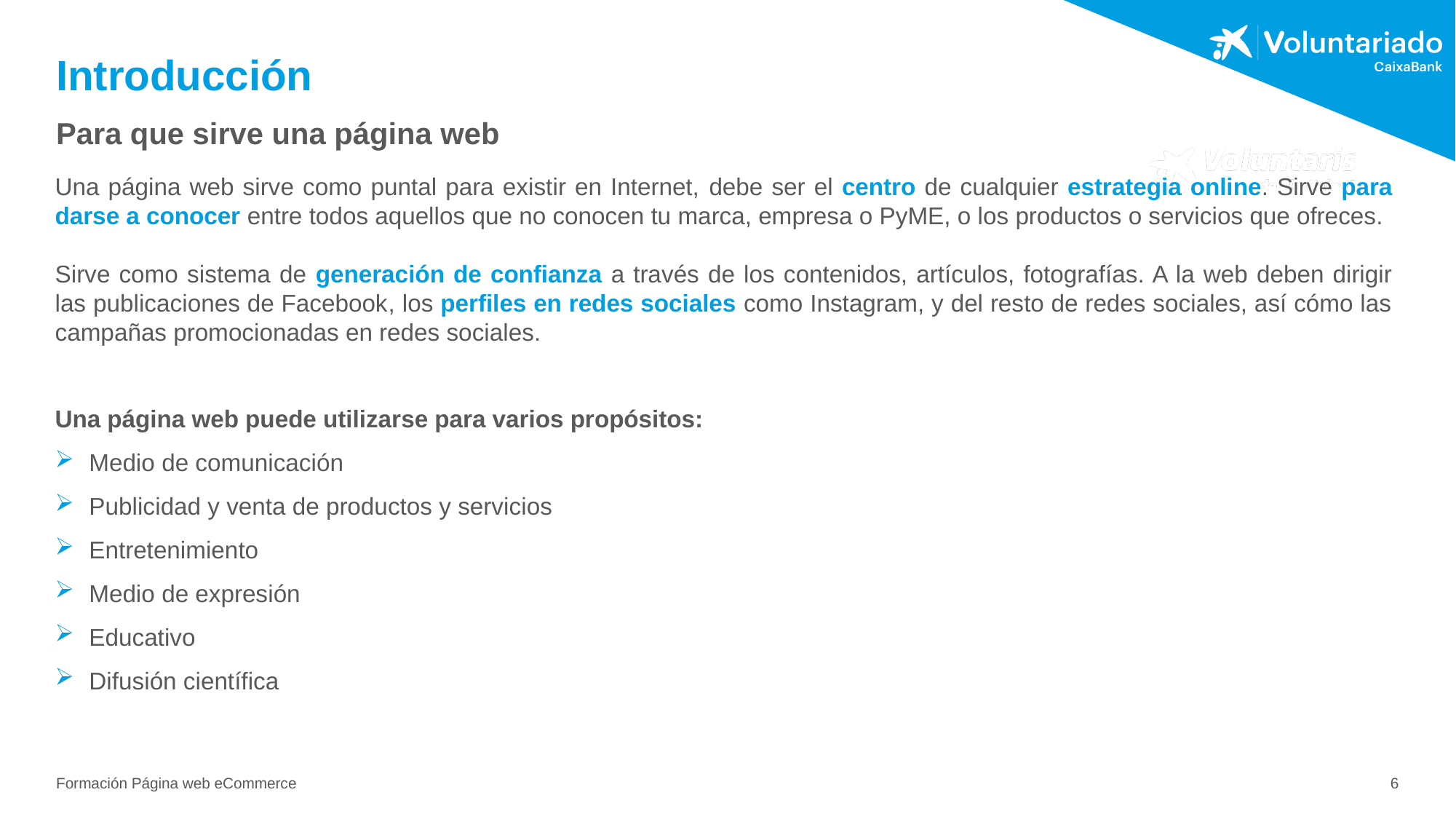

# Introducción
Para que sirve una página web
Una página web sirve como puntal para existir en Internet, debe ser el centro de cualquier estrategia online. Sirve para darse a conocer entre todos aquellos que no conocen tu marca, empresa o PyME, o los productos o servicios que ofreces.

Sirve como sistema de generación de confianza a través de los contenidos, artículos, fotografías. A la web deben dirigir las publicaciones de Facebook, los perfiles en redes sociales como Instagram, y del resto de redes sociales, así cómo las campañas promocionadas en redes sociales.

Una página web puede utilizarse para varios propósitos:
Medio de comunicación
Publicidad y venta de productos y servicios
Entretenimiento
Medio de expresión
Educativo
Difusión científica